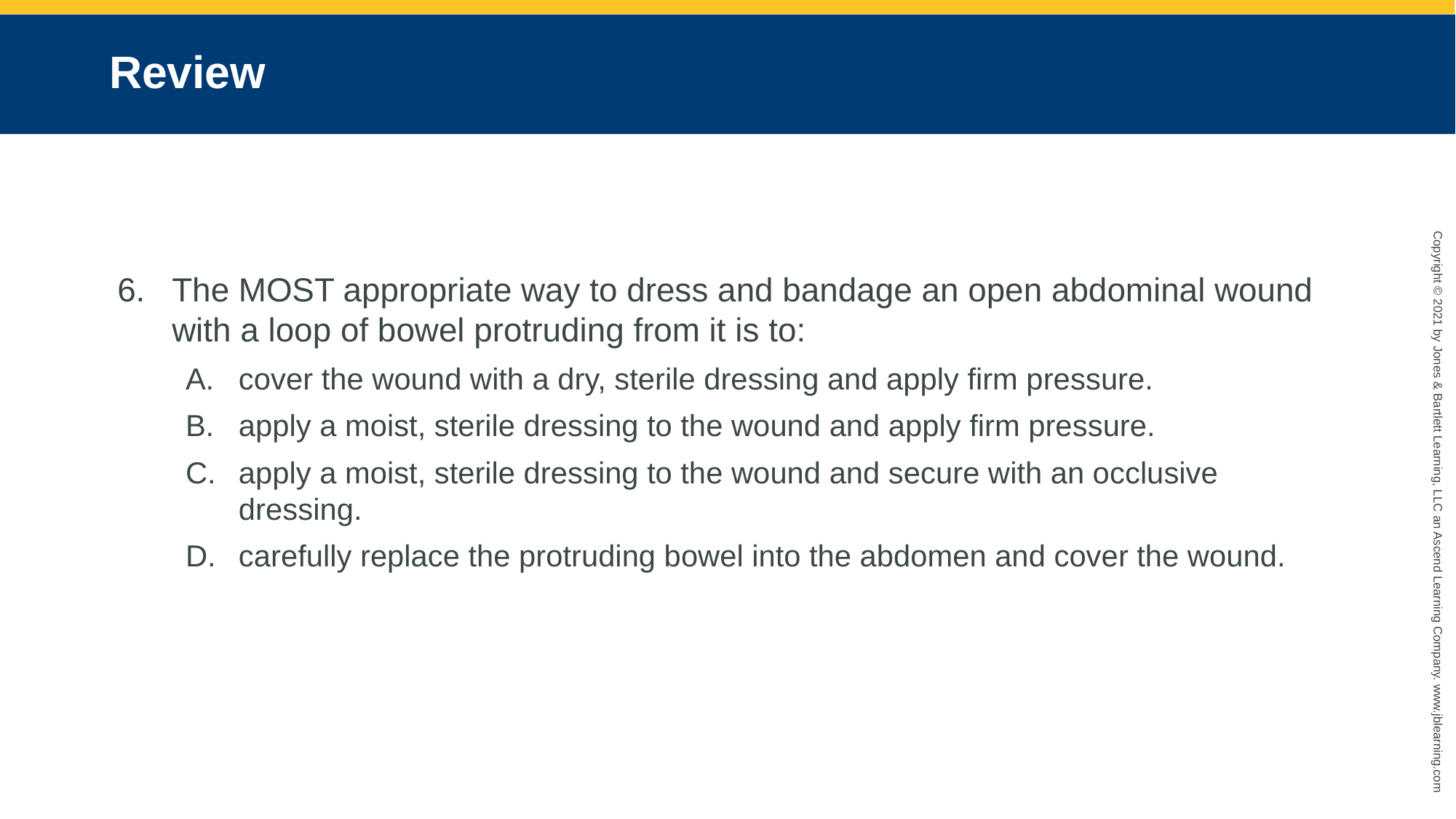

# Review
The MOST appropriate way to dress and bandage an open abdominal wound with a loop of bowel protruding from it is to:
cover the wound with a dry, sterile dressing and apply firm pressure.
apply a moist, sterile dressing to the wound and apply firm pressure.
apply a moist, sterile dressing to the wound and secure with an occlusive dressing.
carefully replace the protruding bowel into the abdomen and cover the wound.